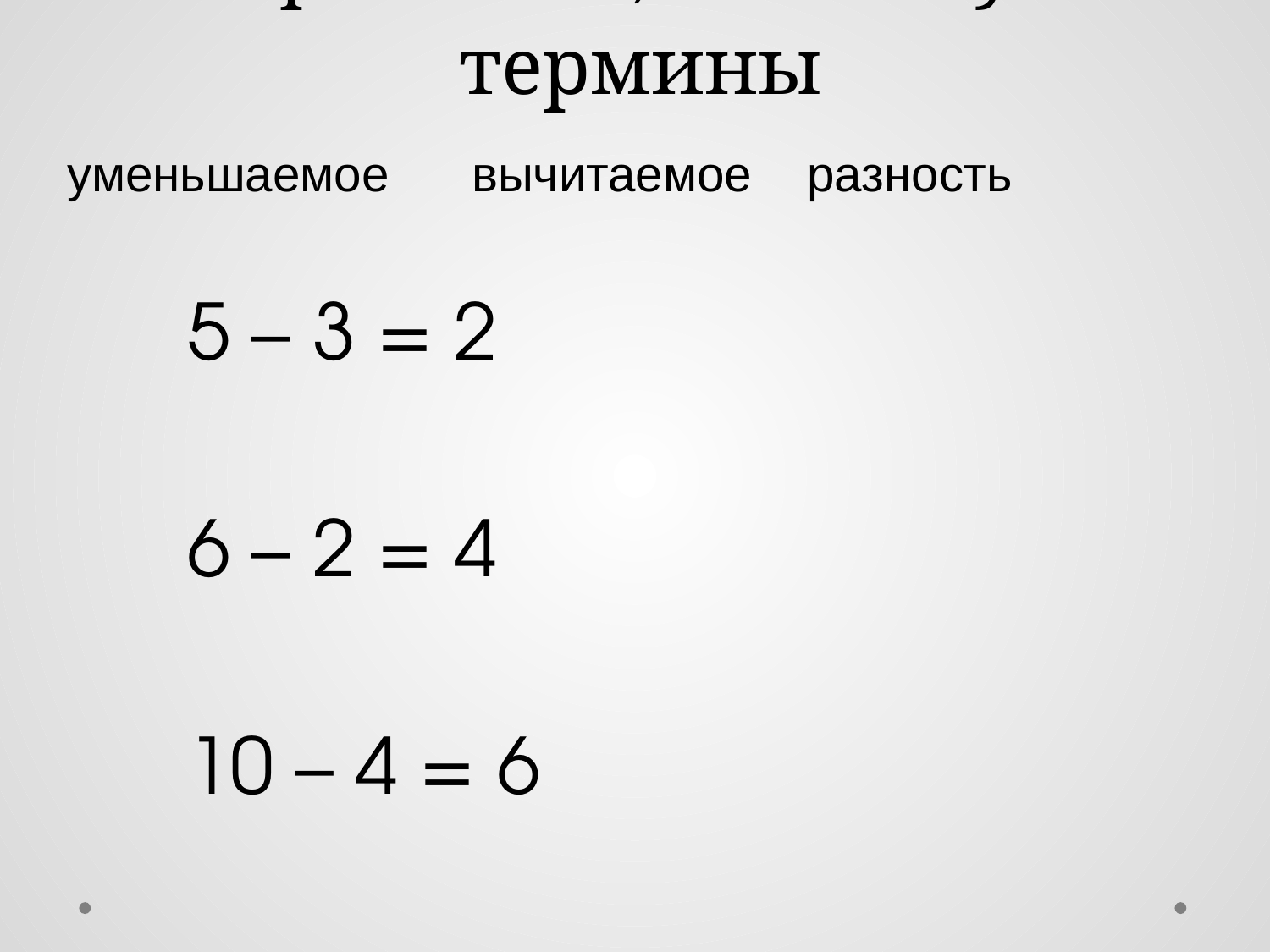

# Прочитай ,используя термины
уменьшаемое      вычитаемое    разность

5 – 3 = 2

6 – 2 = 4

10 – 4 = 6